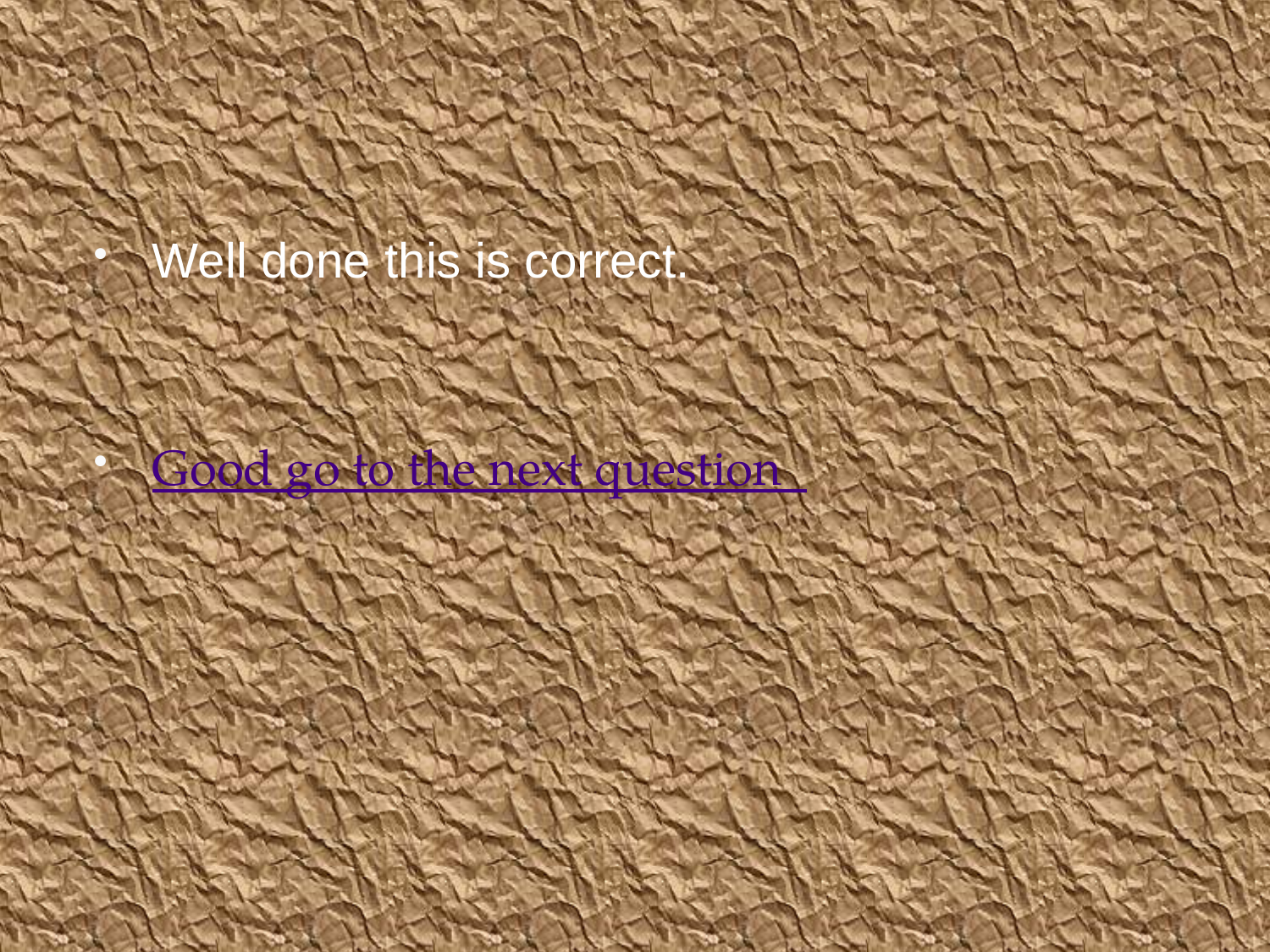

Well done this is correct.

Good go to the next question